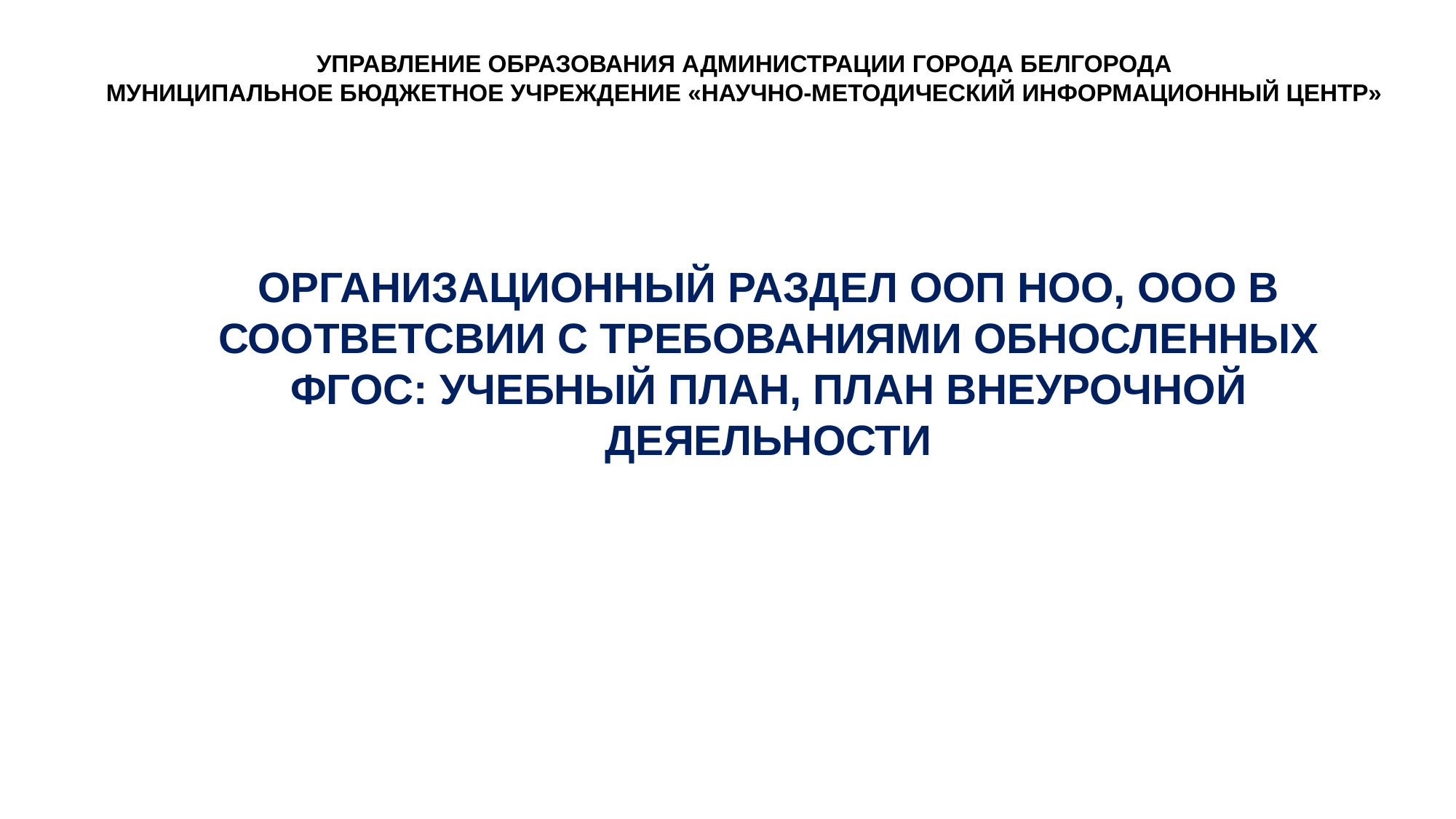

УПРАВЛЕНИЕ ОБРАЗОВАНИЯ АДМИНИСТРАЦИИ ГОРОДА БЕЛГОРОДА
МУНИЦИПАЛЬНОЕ БЮДЖЕТНОЕ УЧРЕЖДЕНИЕ «НАУЧНО-МЕТОДИЧЕСКИЙ ИНФОРМАЦИОННЫЙ ЦЕНТР»
ОРГАНИЗАЦИОННЫЙ РАЗДЕЛ ООП НОО, ООО В СООТВЕТСВИИ С ТРЕБОВАНИЯМИ ОБНОСЛЕННЫХ ФГОС: УЧЕБНЫЙ ПЛАН, ПЛАН ВНЕУРОЧНОЙ ДЕЯЕЛЬНОСТИ